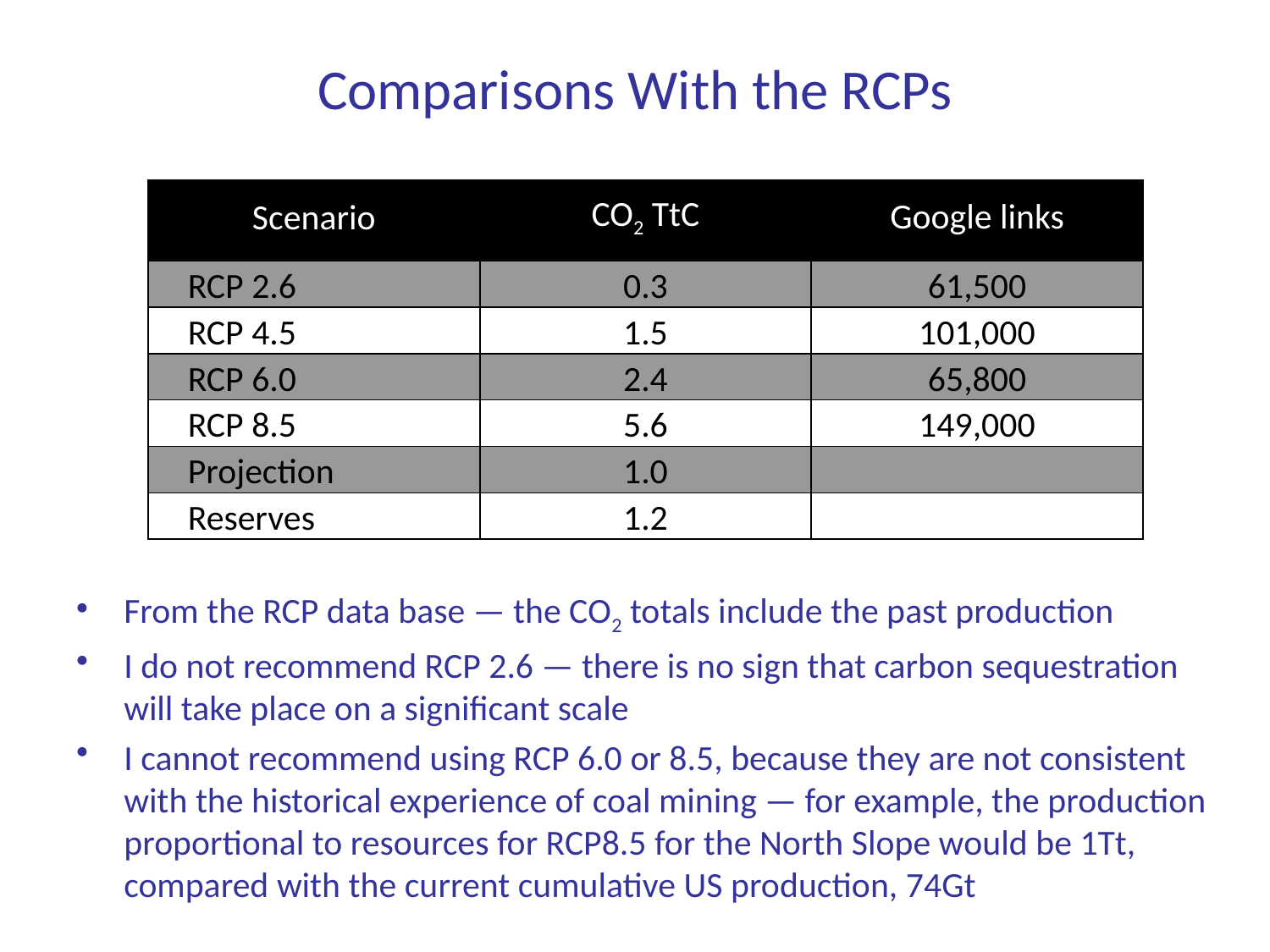

# Comparisons With the RCPs
| Scenario | CO2 TtC | Google links |
| --- | --- | --- |
| RCP 2.6 | 0.3 | 61,500 |
| RCP 4.5 | 1.5 | 101,000 |
| RCP 6.0 | 2.4 | 65,800 |
| RCP 8.5 | 5.6 | 149,000 |
| Projection | 1.0 |  |
| Reserves | 1.2 |  |
From the RCP data base — the CO2 totals include the past production
I do not recommend RCP 2.6 — there is no sign that carbon sequestration will take place on a significant scale
I cannot recommend using RCP 6.0 or 8.5, because they are not consistent with the historical experience of coal mining — for example, the production proportional to resources for RCP8.5 for the North Slope would be 1Tt, compared with the current cumulative US production, 74Gt